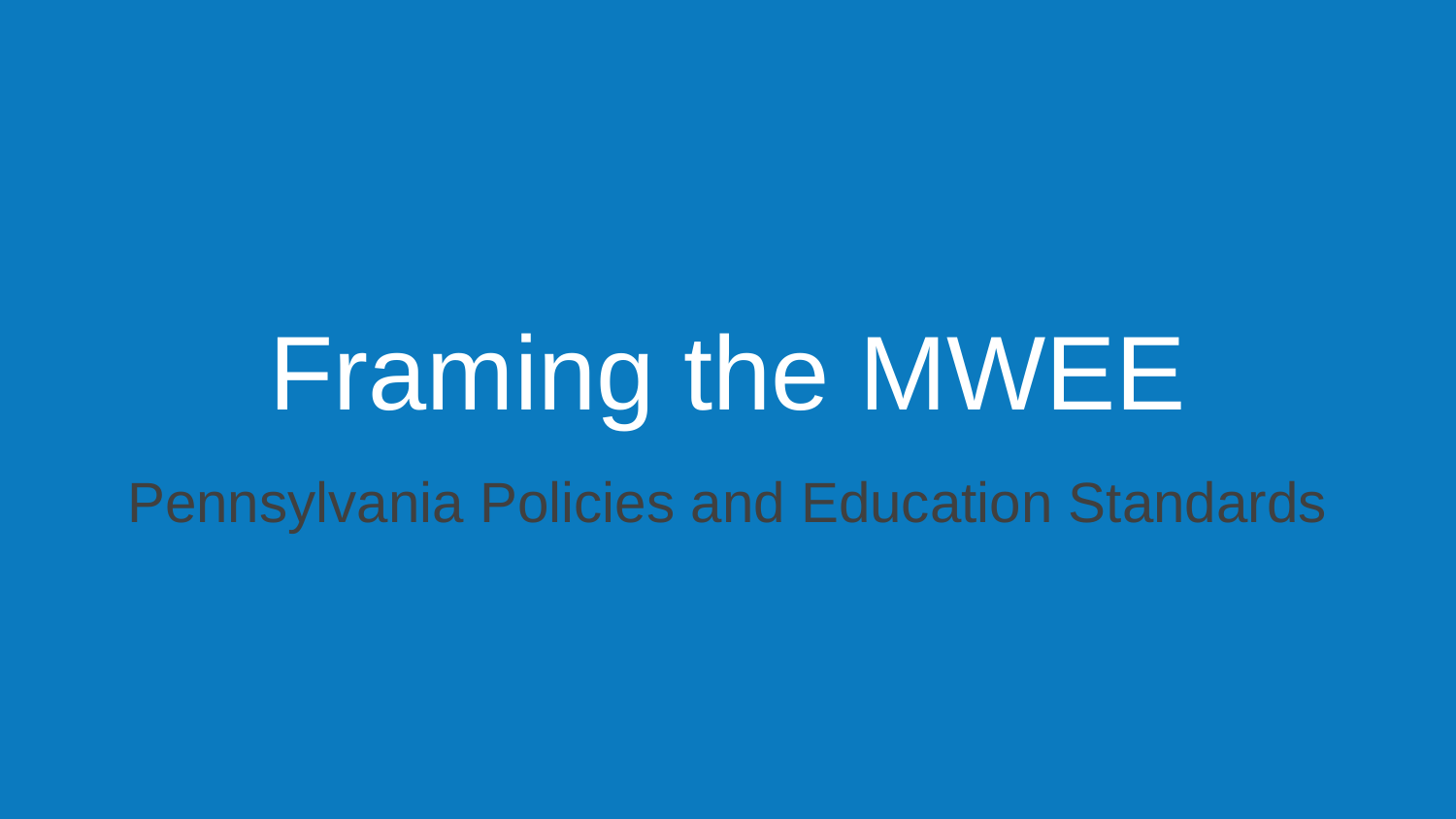

# Framing the MWEE
Pennsylvania Policies and Education Standards